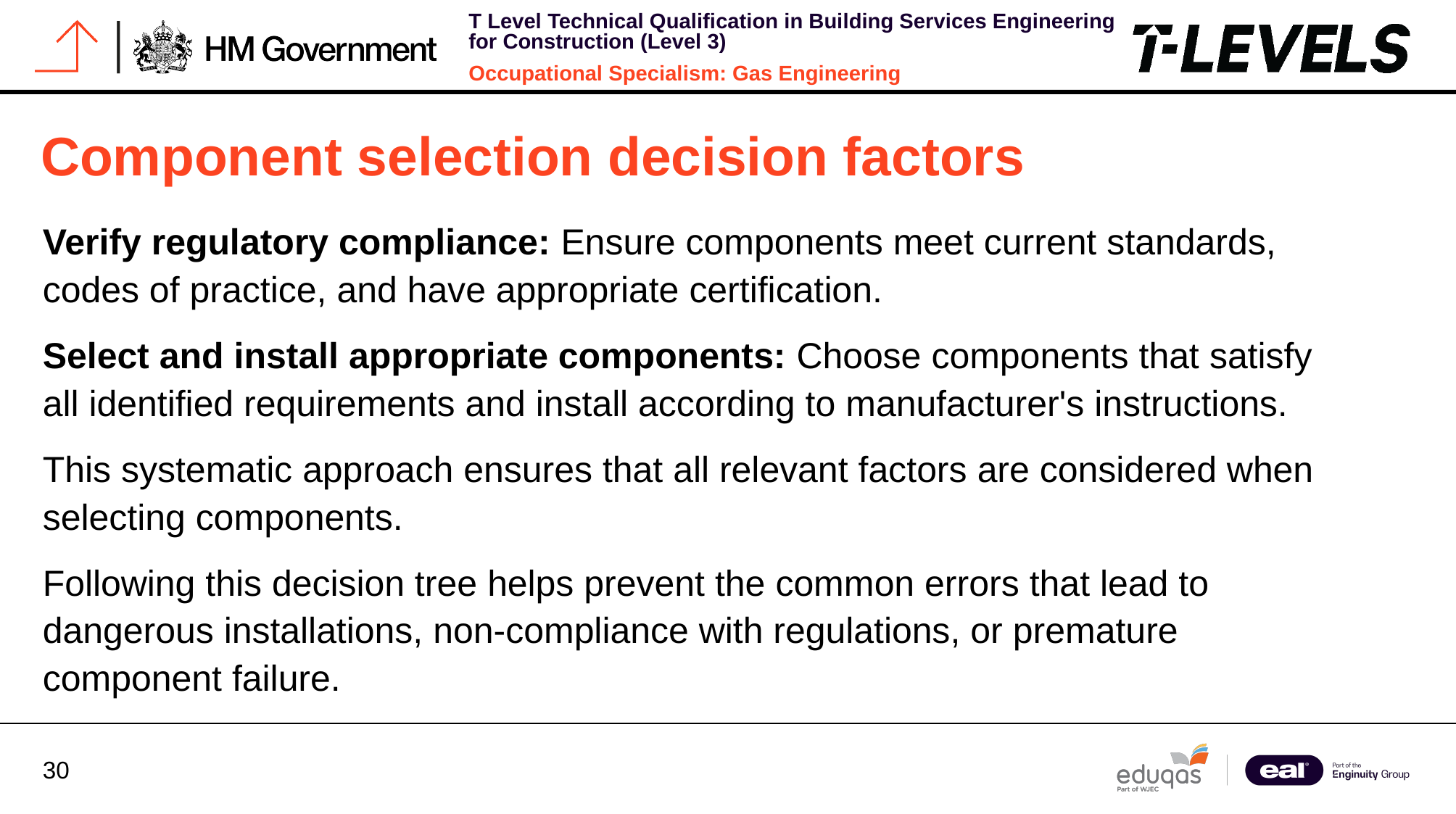

# Component selection decision factors
Verify regulatory compliance: Ensure components meet current standards, codes of practice, and have appropriate certification.
Select and install appropriate components: Choose components that satisfy all identified requirements and install according to manufacturer's instructions.
This systematic approach ensures that all relevant factors are considered when selecting components.
Following this decision tree helps prevent the common errors that lead to dangerous installations, non-compliance with regulations, or premature component failure.